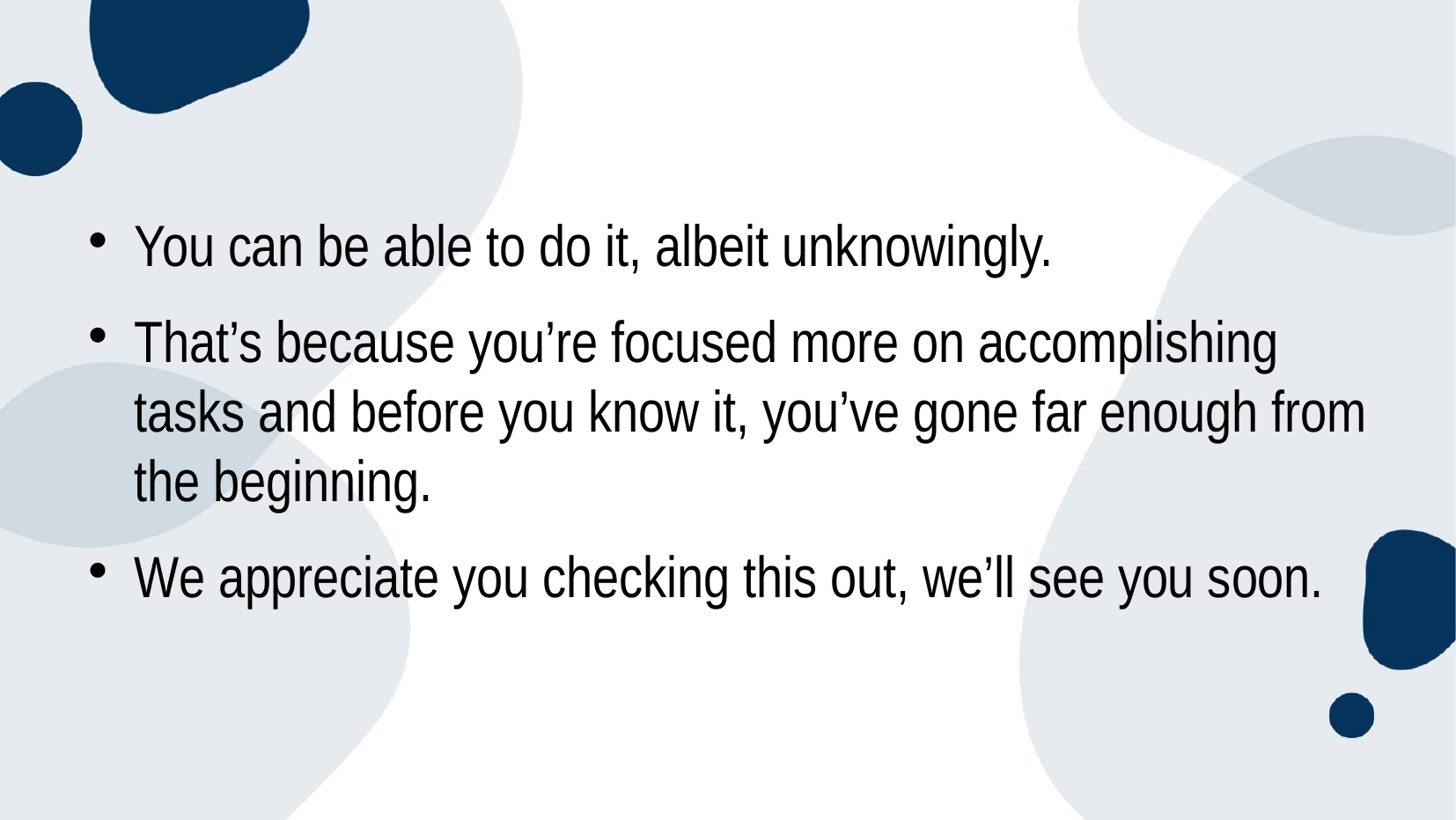

#
You can be able to do it, albeit unknowingly.
That’s because you’re focused more on accomplishing tasks and before you know it, you’ve gone far enough from the beginning.
We appreciate you checking this out, we’ll see you soon.